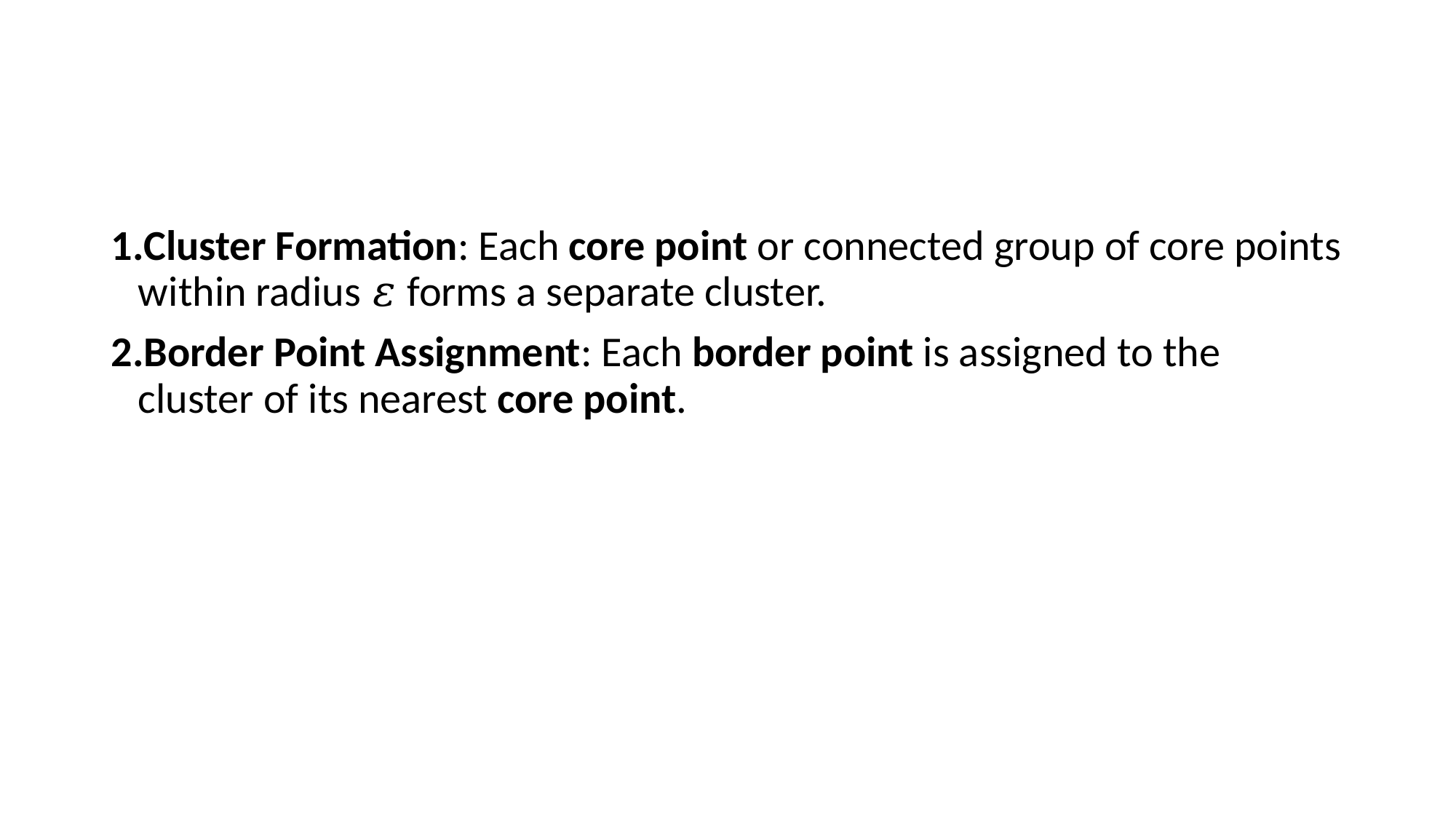

#
Cluster Formation: Each core point or connected group of core points within radius 𝜀 forms a separate cluster.
Border Point Assignment: Each border point is assigned to the cluster of its nearest core point.